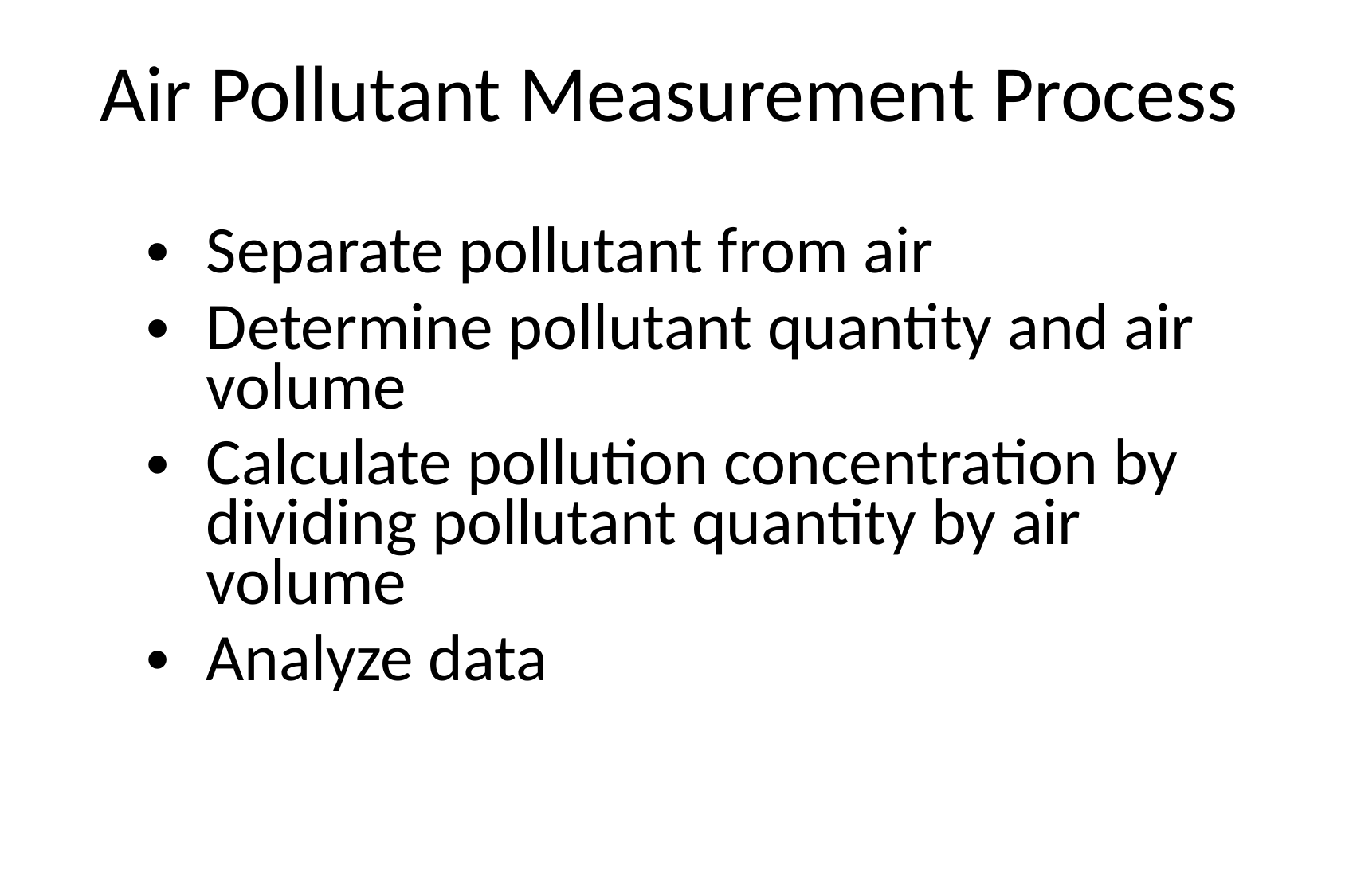

# Air Pollutant Measurement Process
Separate pollutant from air
Determine pollutant quantity and air volume
Calculate pollution concentration by dividing pollutant quantity by air volume
Analyze data